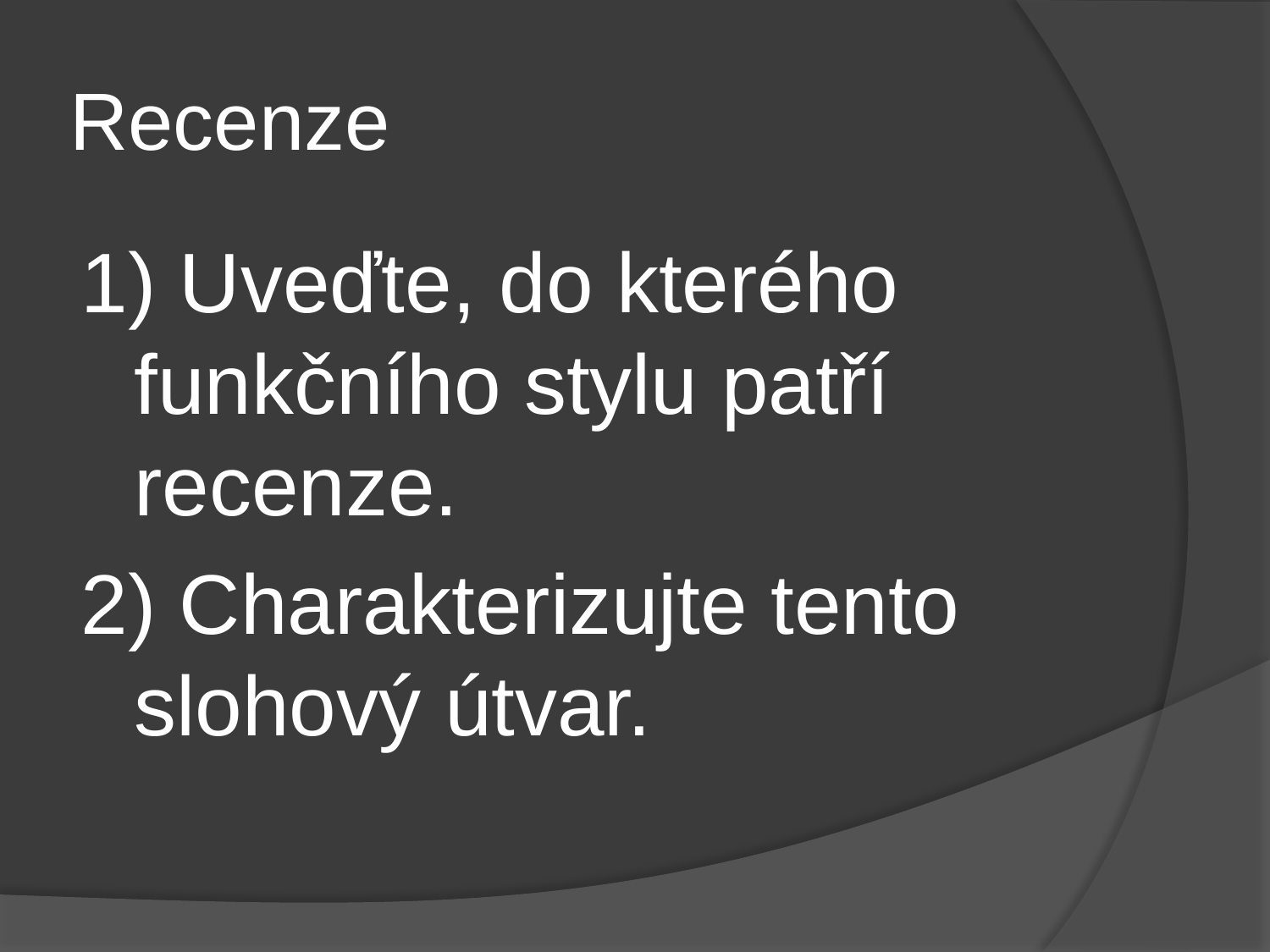

# Recenze
1) Uveďte, do kterého funkčního stylu patří recenze.
2) Charakterizujte tento slohový útvar.